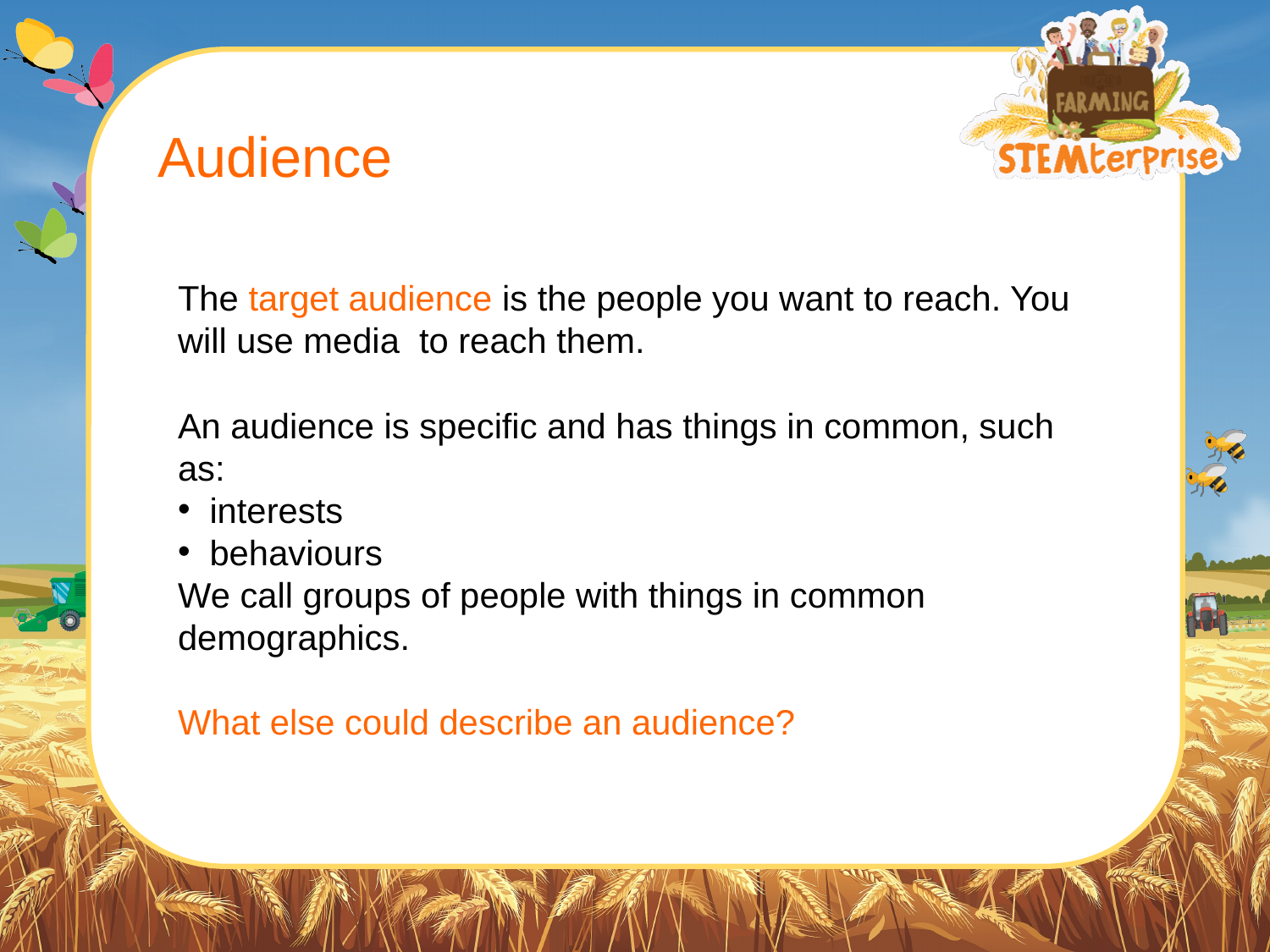

# Audience
The target audience is the people you want to reach. You will use media  to reach them.

An audience is specific and has things in common, such as:
interests
behaviours
We call groups of people with things in common demographics.

What else could describe an audience?